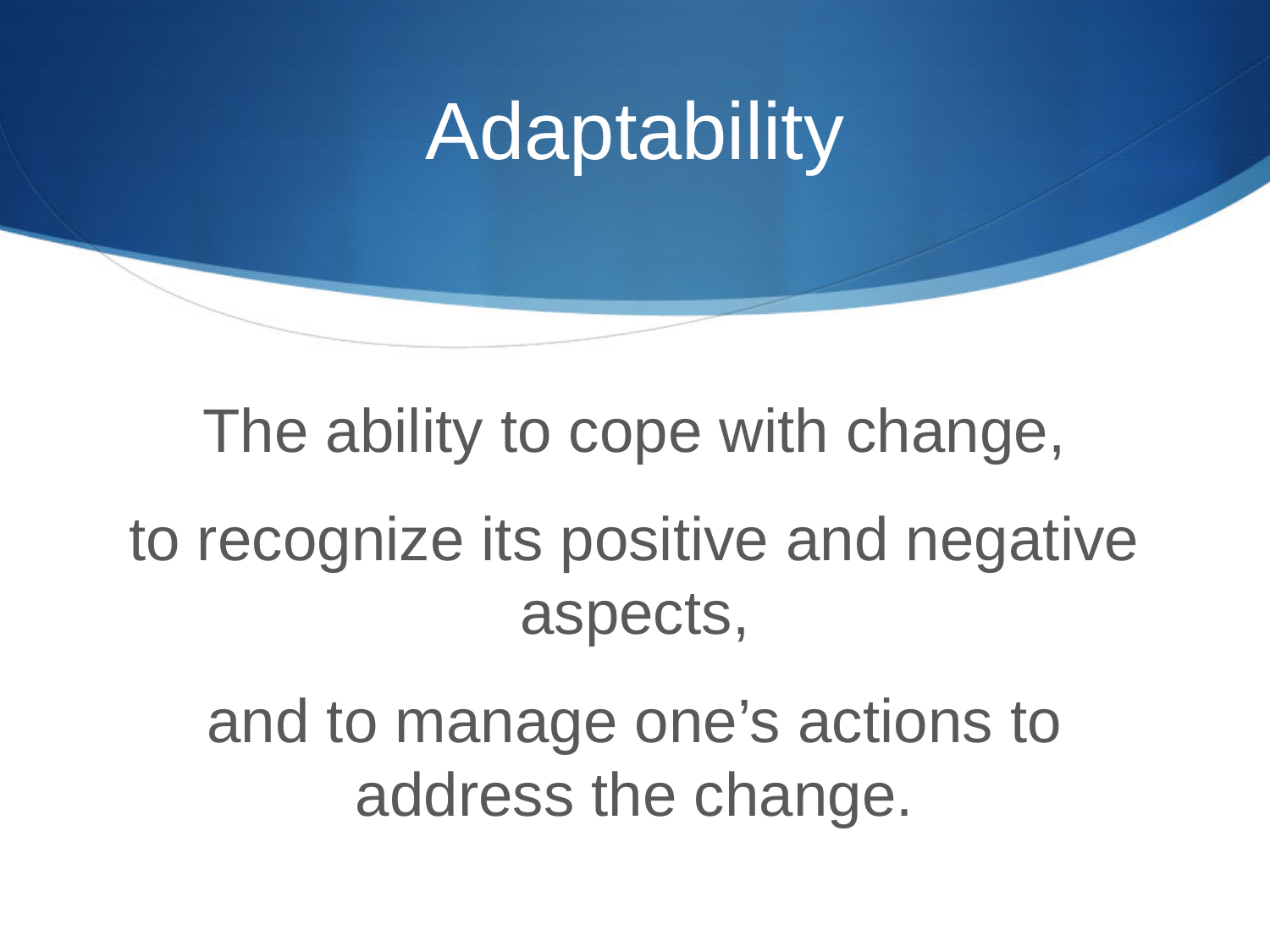

# Adaptability
The ability to cope with change,
to recognize its positive and negative aspects,
and to manage one’s actions to address the change.